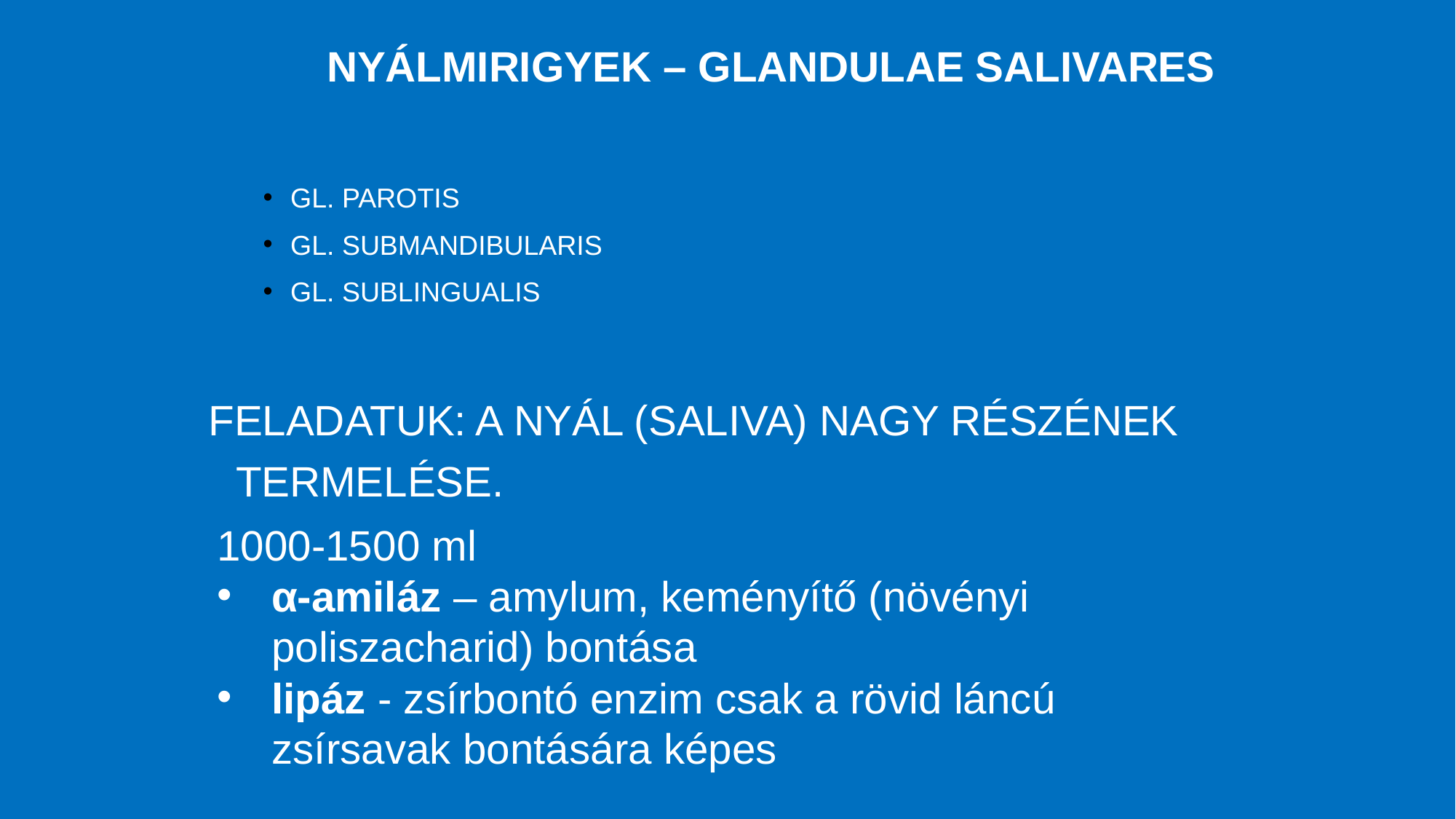

Nyálmirigyek – glandulae salivares

gl. parotis
gl. submandibularis
gl. sublingualis

Feladatuk: a nyál (saliva) nagy részének termelése.
1000-1500 ml
α-amiláz – amylum, keményítő (növényi poliszacharid) bontása
lipáz - zsírbontó enzim csak a rövid láncú zsírsavak bontására képes